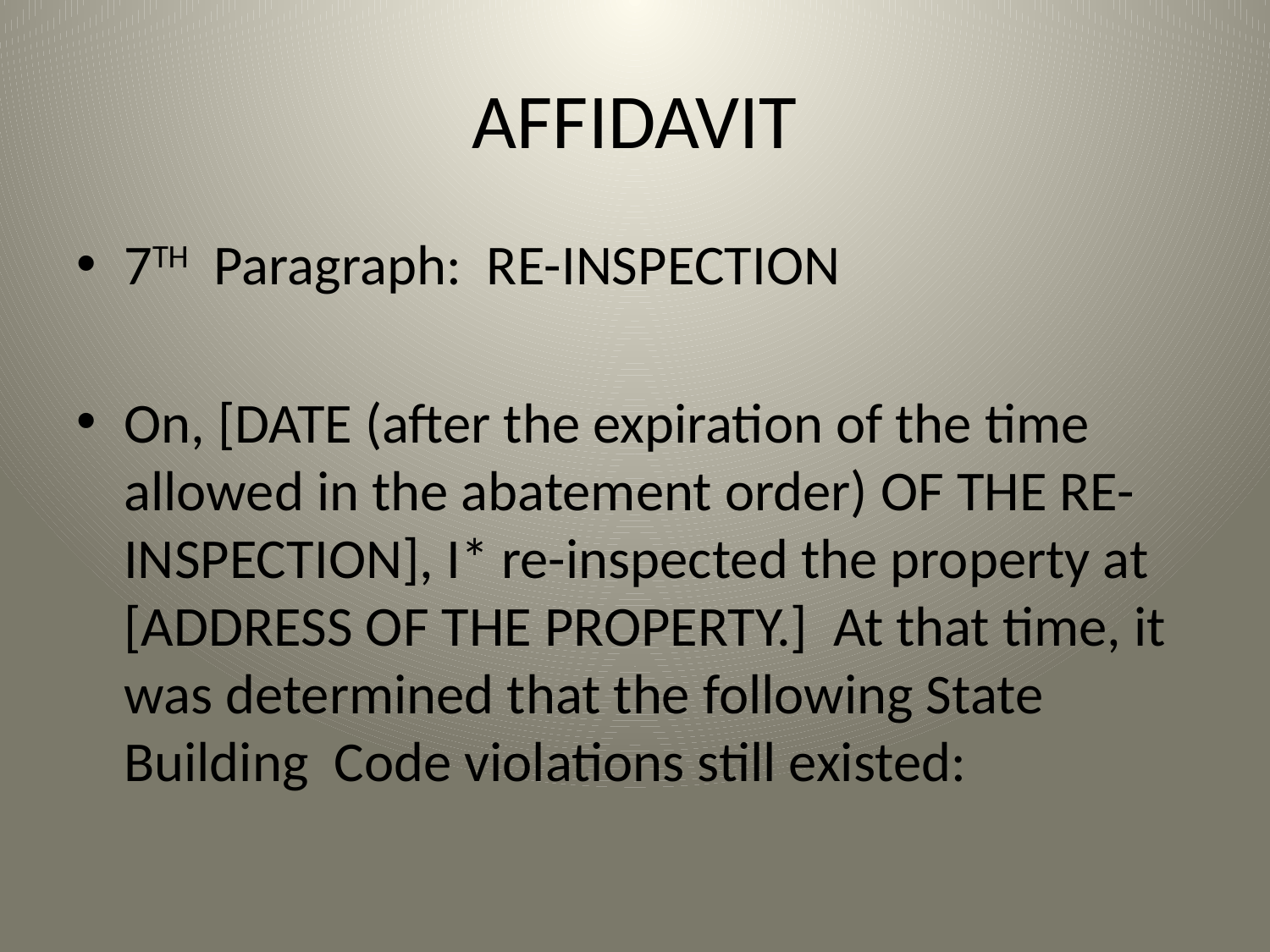

# AFFIDAVIT
7TH  Paragraph:  RE-INSPECTION

On, [DATE (after the expiration of the time allowed in the abatement order) OF THE RE-INSPECTION], I* re-inspected the property at [ADDRESS OF THE PROPERTY.]  At that time, it was determined that the following State Building  Code violations still existed: